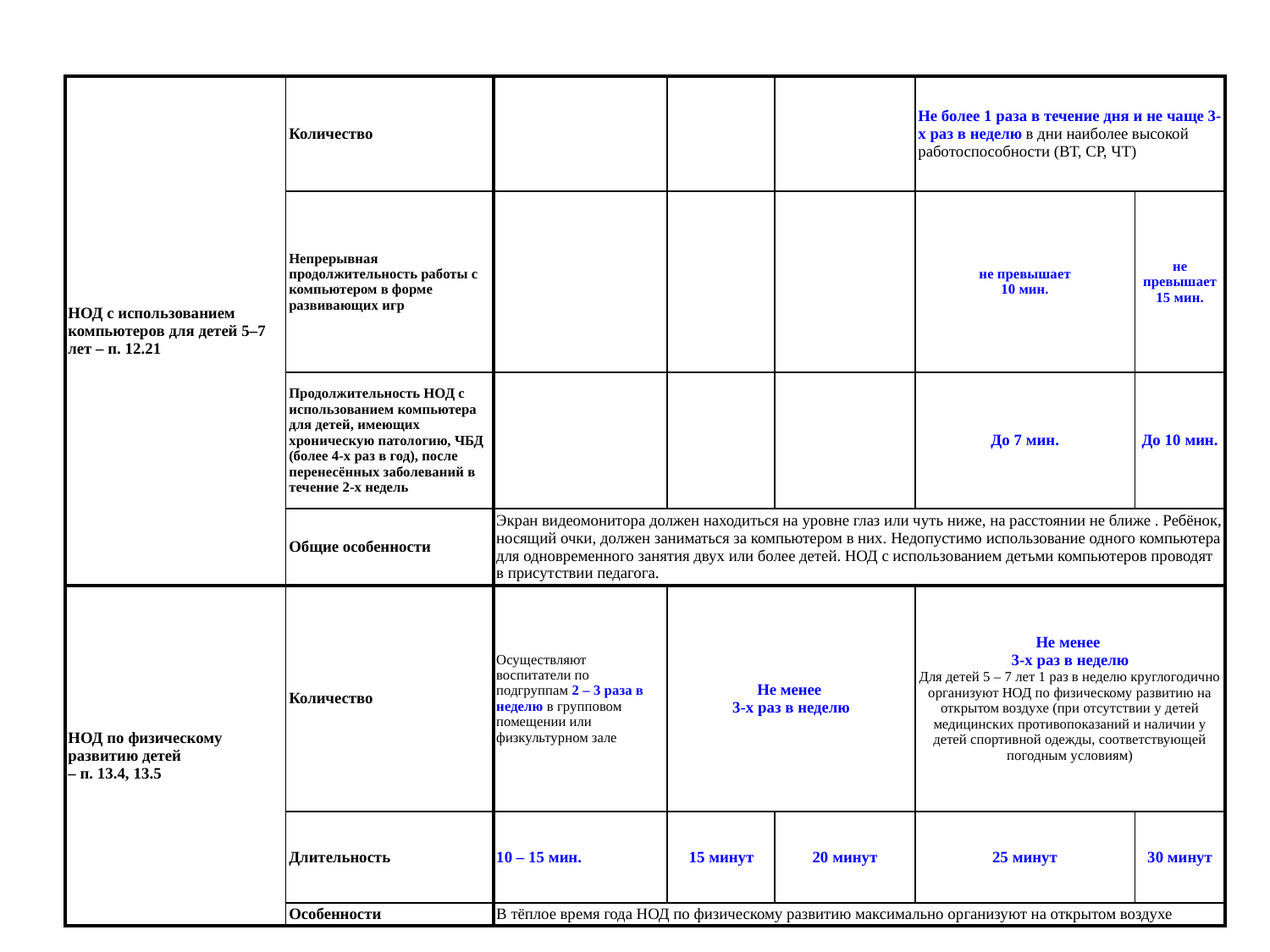

| НОД с использованием компьютеров для детей 5–7 лет – п. 12.21 | Количество |  |  |  | Не более 1 раза в течение дня и не чаще 3-х раз в неделю в дни наиболее высокой работоспособности (ВТ, СР, ЧТ) |  |
| --- | --- | --- | --- | --- | --- | --- |
|  | Непрерывная продолжительность работы с компьютером в форме развивающих игр |  |  |  | не превышает 10 мин. | не превышает 15 мин. |
|  | Продолжительность НОД с использованием компьютера для детей, имеющих хроническую патологию, ЧБД (более 4-х раз в год), после перенесённых заболеваний в течение 2-х недель |  |  |  | До 7 мин. | До 10 мин. |
|  | Общие особенности | Экран видеомонитора должен находиться на уровне глаз или чуть ниже, на расстоянии не ближе . Ребёнок, носящий очки, должен заниматься за компьютером в них. Недопустимо использование одного компьютера для одновременного занятия двух или более детей. НОД с использованием детьми компьютеров проводят в присутствии педагога. |  |  |  |  |
| НОД по физическому развитию детей – п. 13.4, 13.5 | Количество | Осуществляют воспитатели по подгруппам 2 – 3 раза в неделю в групповом помещении или физкультурном зале | Не менее 3-х раз в неделю |  | Не менее 3-х раз в неделю Для детей 5 – 7 лет 1 раз в неделю круглогодично организуют НОД по физическому развитию на открытом воздухе (при отсутствии у детей медицинских противопоказаний и наличии у детей спортивной одежды, соответствующей погодным условиям) |  |
|  | Длительность | 10 – 15 мин. | 15 минут | 20 минут | 25 минут | 30 минут |
|  | Особенности | В тёплое время года НОД по физическому развитию максимально организуют на открытом воздухе |  |  |  |  |